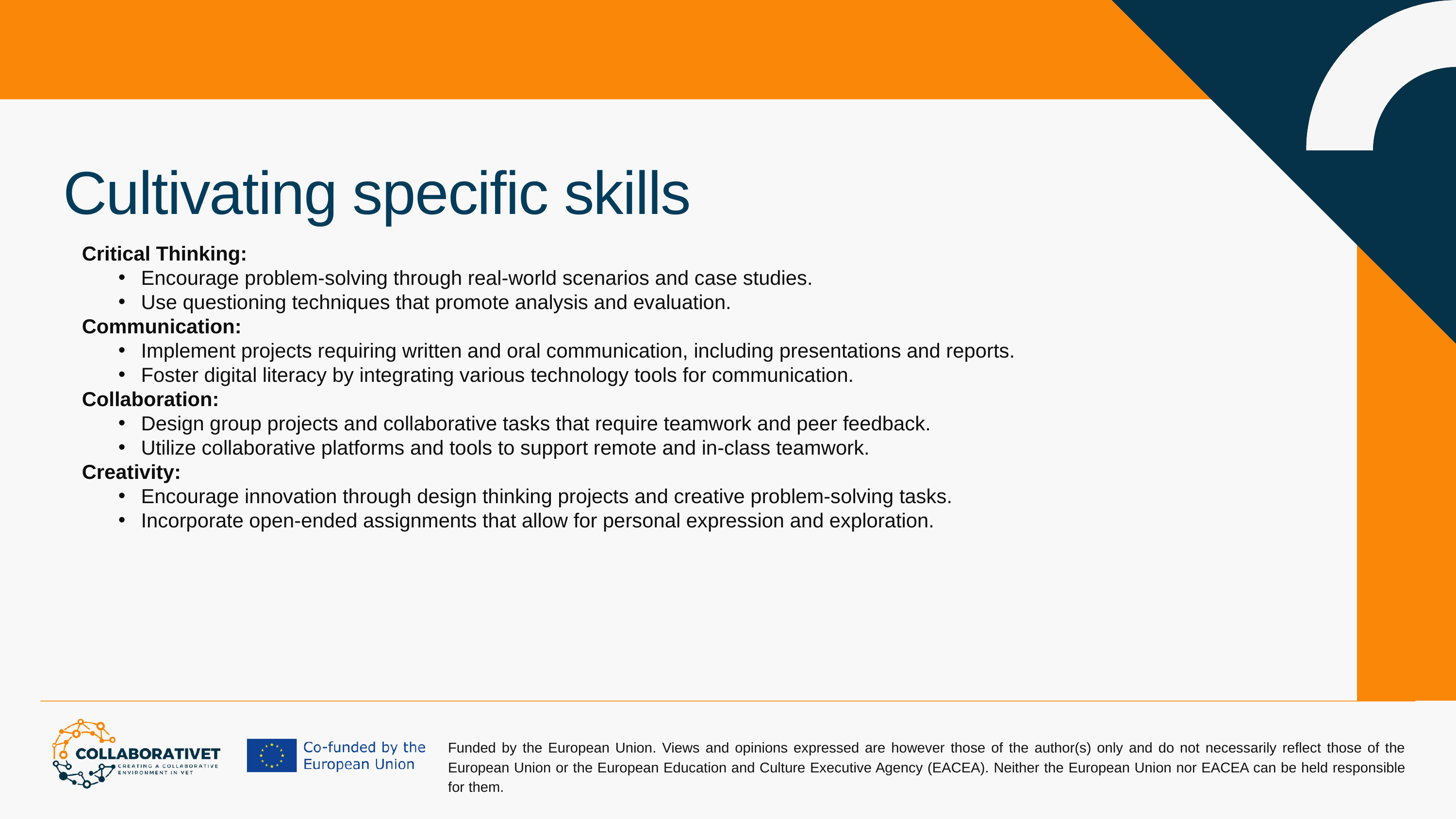

Cultivating specific skills
Critical Thinking:
Encourage problem-solving through real-world scenarios and case studies.
Use questioning techniques that promote analysis and evaluation.
Communication:
Implement projects requiring written and oral communication, including presentations and reports.
Foster digital literacy by integrating various technology tools for communication.
Collaboration:
Design group projects and collaborative tasks that require teamwork and peer feedback.
Utilize collaborative platforms and tools to support remote and in-class teamwork.
Creativity:
Encourage innovation through design thinking projects and creative problem-solving tasks.
Incorporate open-ended assignments that allow for personal expression and exploration.

Funded by the European Union. Views and opinions expressed are however those of the author(s) only and do not necessarily reflect those of the European Union or the European Education and Culture Executive Agency (EACEA). Neither the European Union nor EACEA can be held responsible for them.